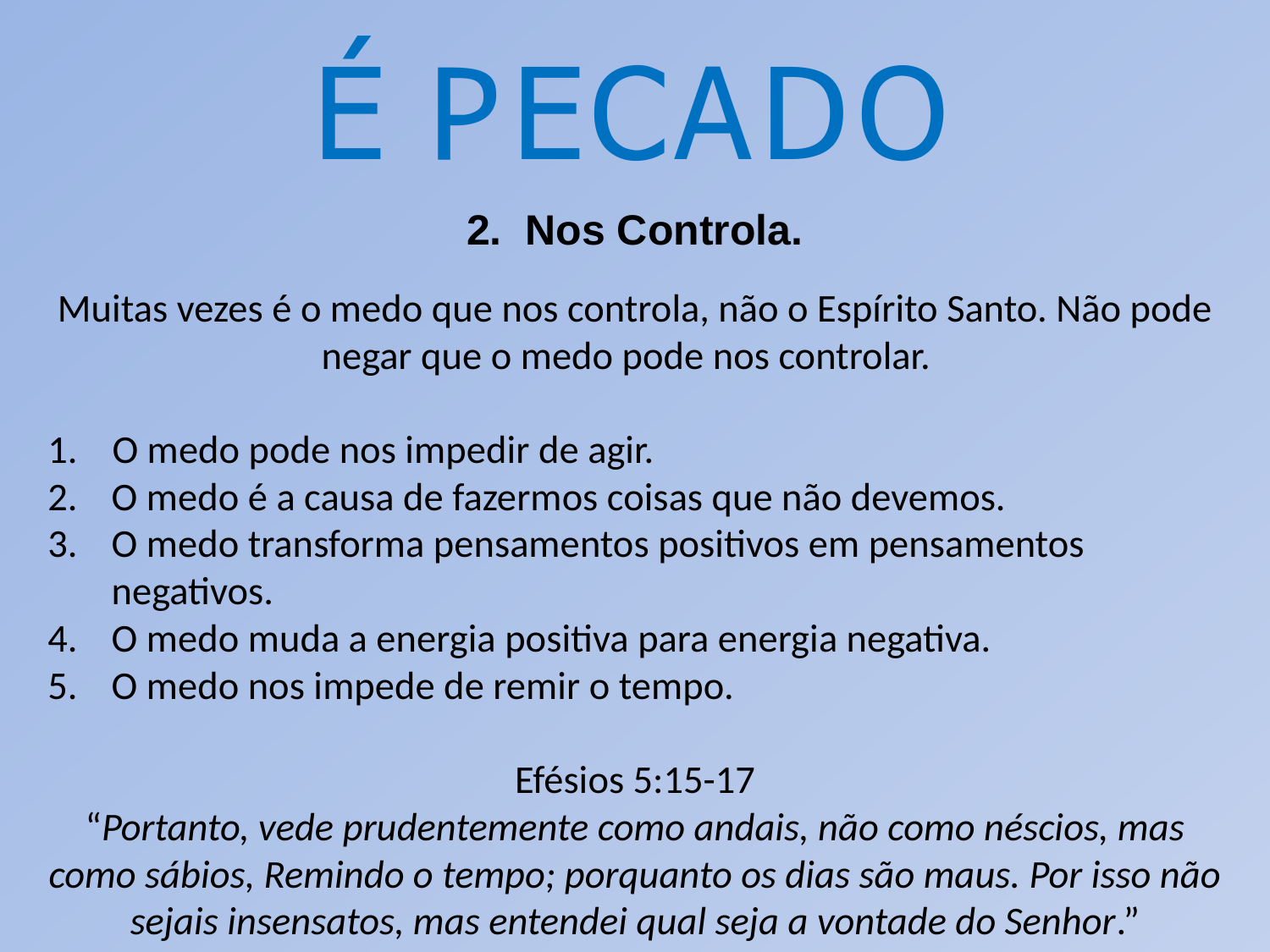

É PECADO

2.  Nos Controla.

Muitas vezes é o medo que nos controla, não o Espírito Santo. Não pode negar que o medo pode nos controlar.

O medo pode nos impedir de agir.
O medo é a causa de fazermos coisas que não devemos.
O medo transforma pensamentos positivos em pensamentos negativos.
O medo muda a energia positiva para energia negativa.
O medo nos impede de remir o tempo.

Efésios 5:15-17
“Portanto, vede prudentemente como andais, não como néscios, mas como sábios, Remindo o tempo; porquanto os dias são maus. Por isso não sejais insensatos, mas entendei qual seja a vontade do Senhor.”